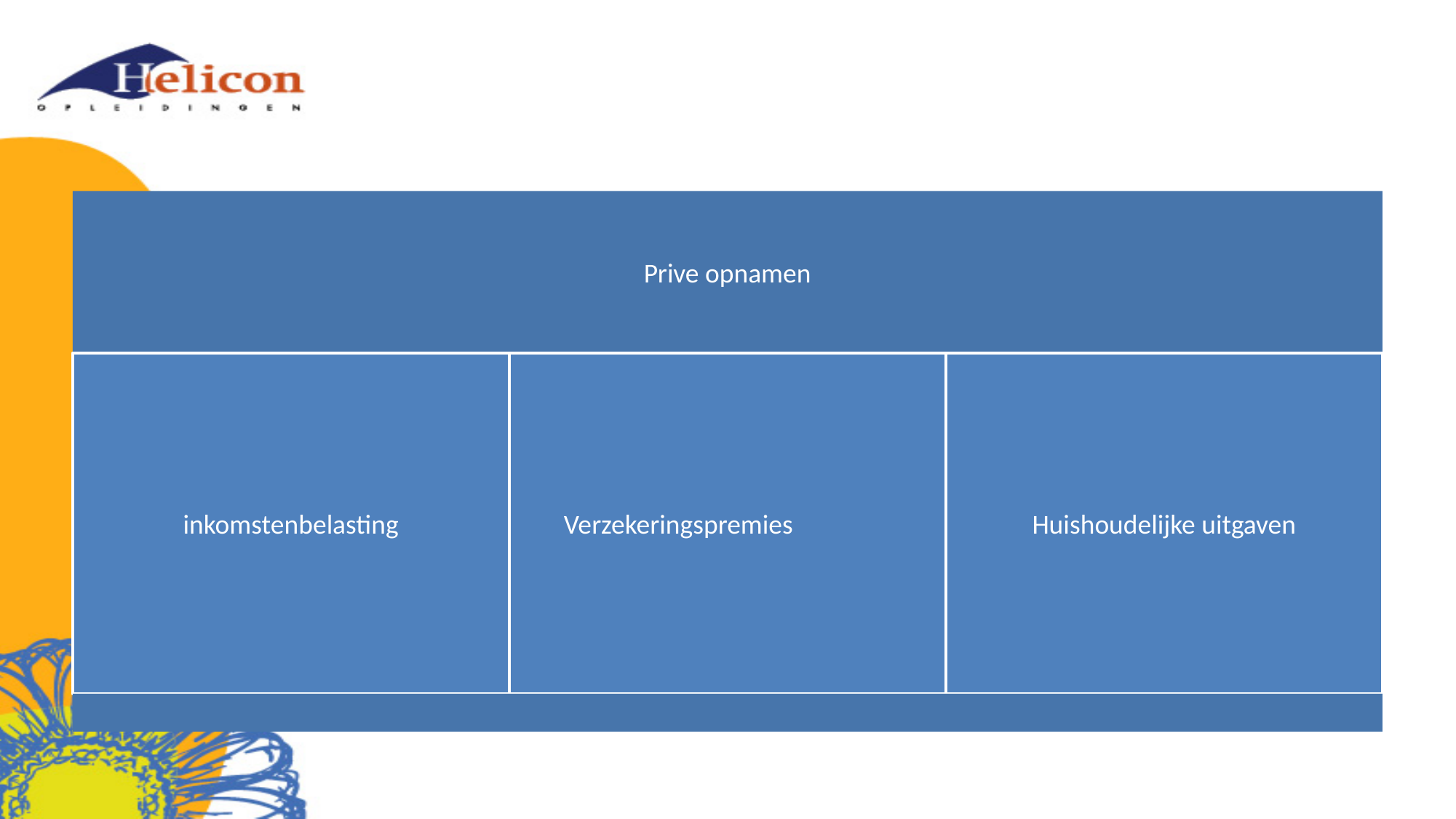

#
Prive opnamen
inkomstenbelasting
Verzekeringspremies
Huishoudelijke uitgaven